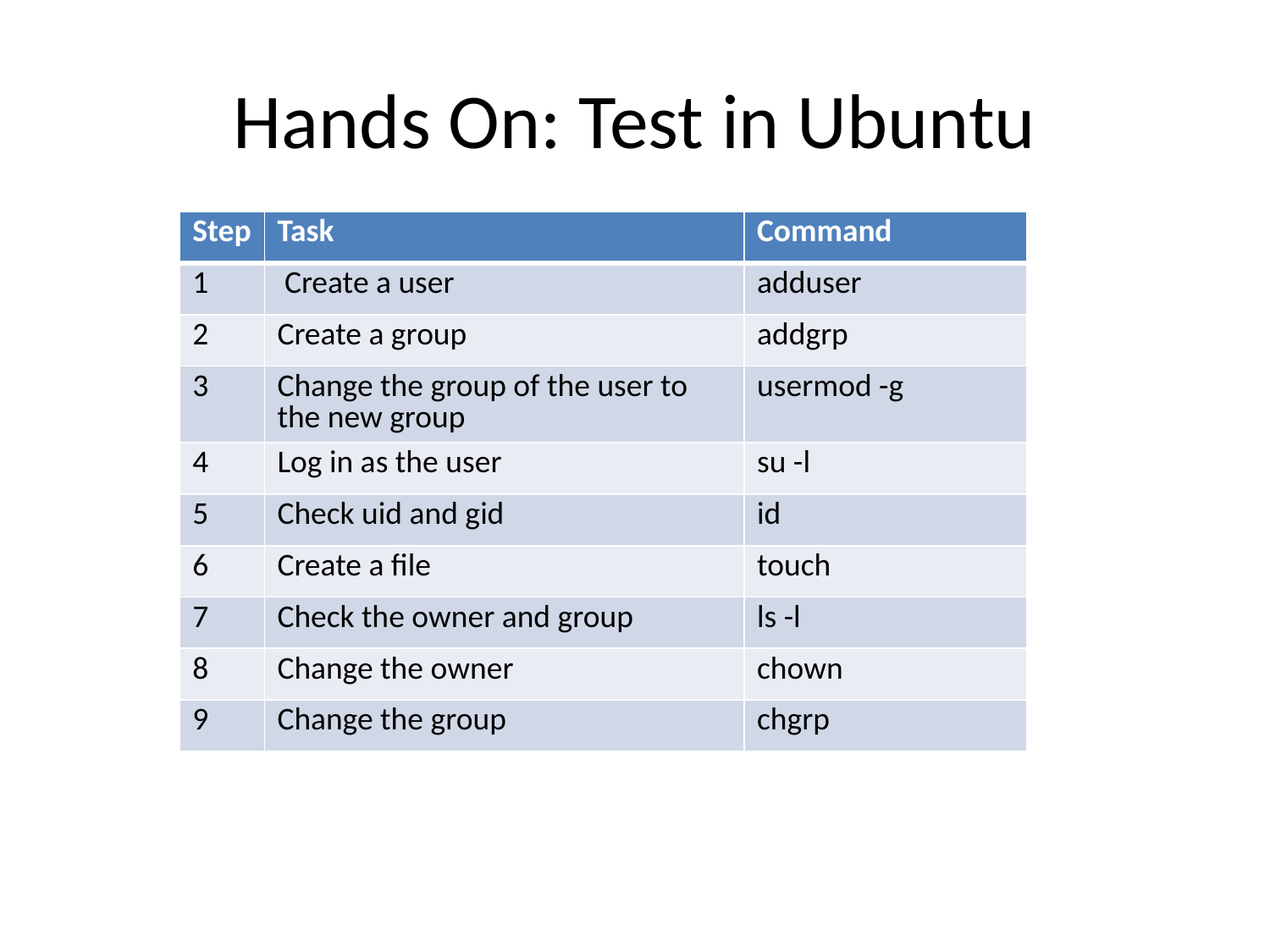

# Hands On: Test in Ubuntu

| Step | Task | Command |
| --- | --- | --- |
| 1 | Create a user | adduser |
| 2 | Create a group | addgrp |
| 3 | Change the group of the user to the new group | usermod -g |
| 4 | Log in as the user | su -l |
| 5 | Check uid and gid | id |
| 6 | Create a file | touch |
| 7 | Check the owner and group | ls -l |
| 8 | Change the owner | chown |
| 9 | Change the group | chgrp |